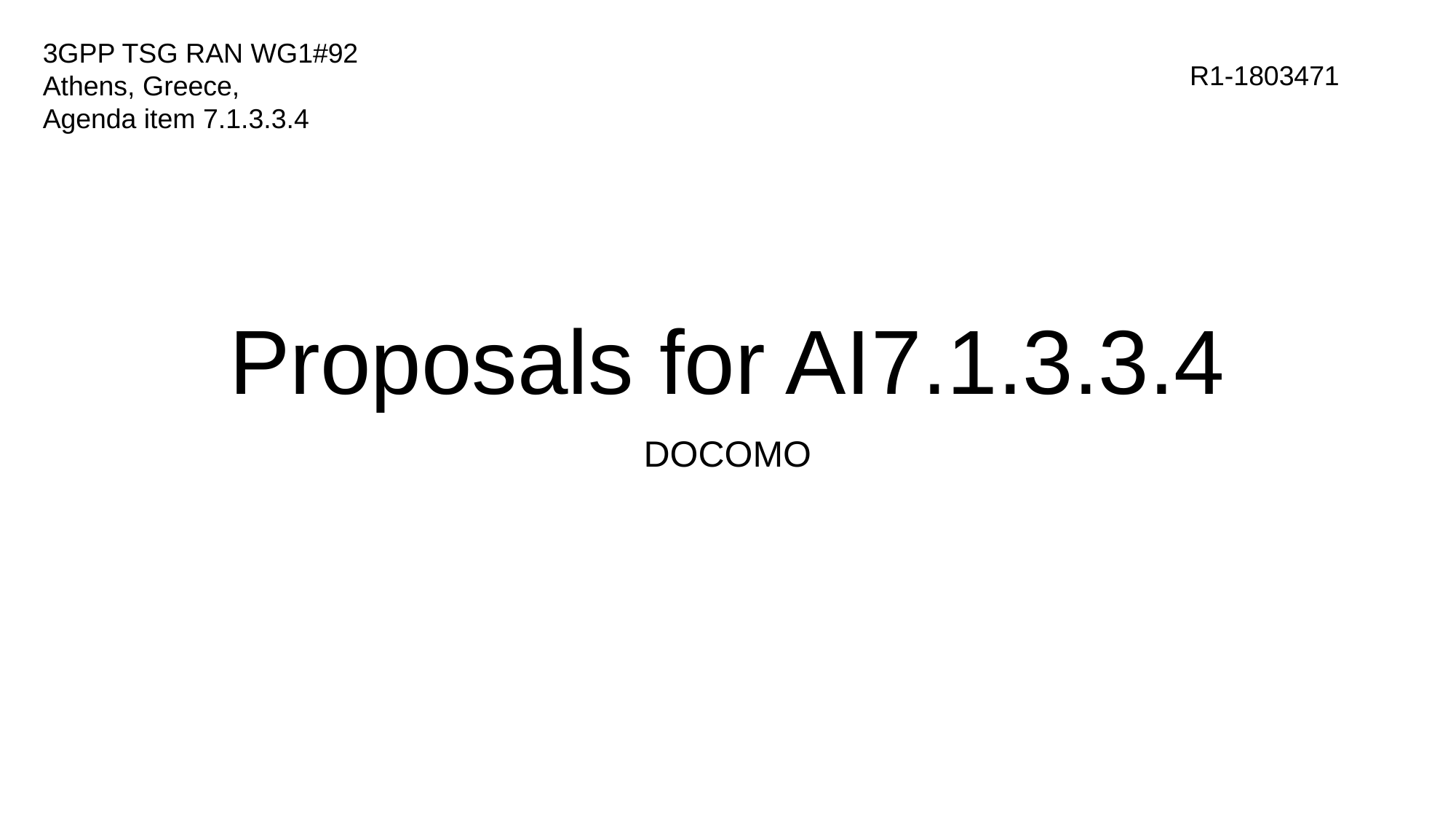

3GPP TSG RAN WG1#92
Athens, Greece,
Agenda item 7.1.3.3.4
R1-1803471
# Proposals for AI7.1.3.3.4
DOCOMO